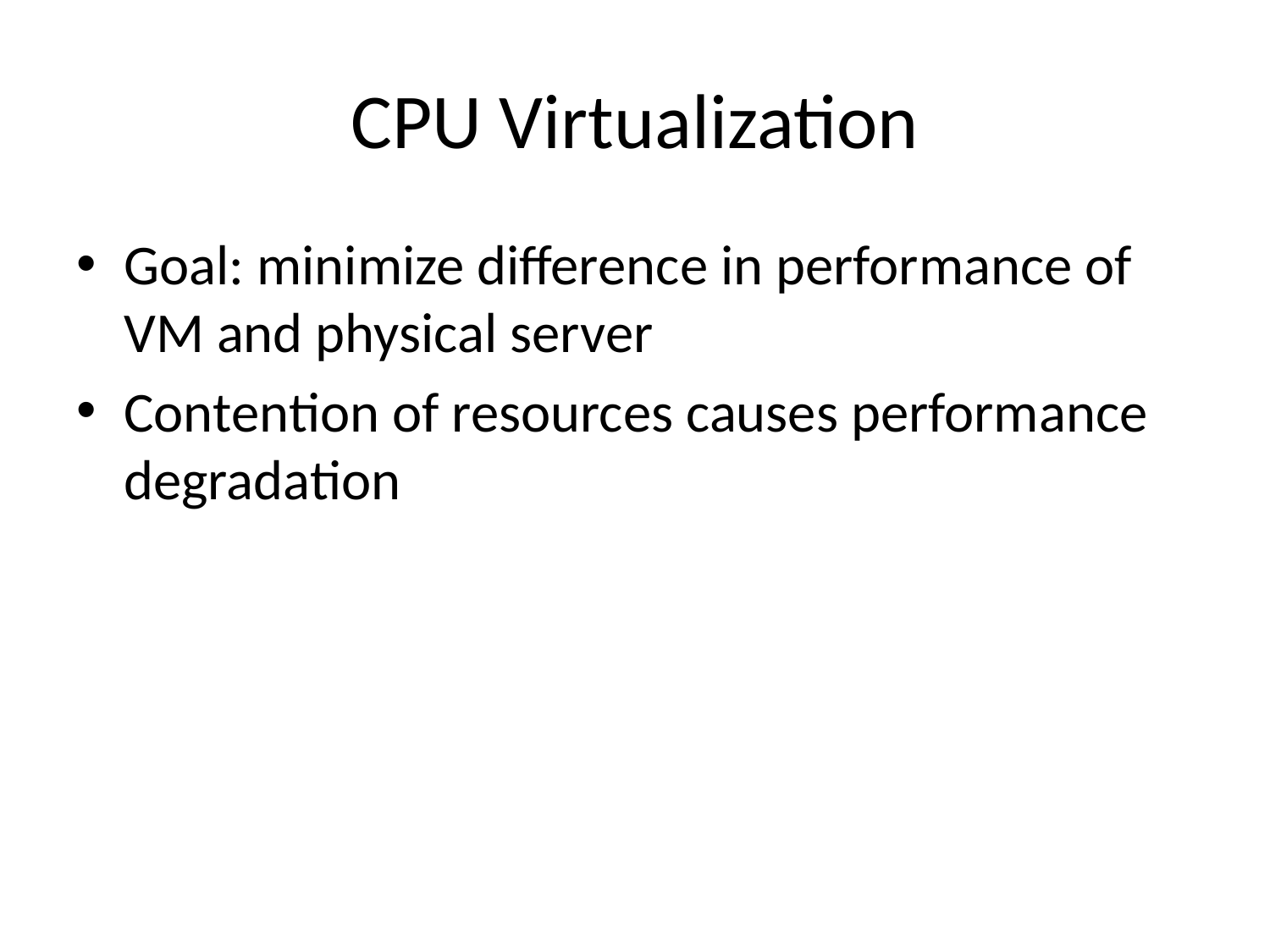

# CPU Virtualization
Goal: minimize difference in performance of VM and physical server
Contention of resources causes performance degradation